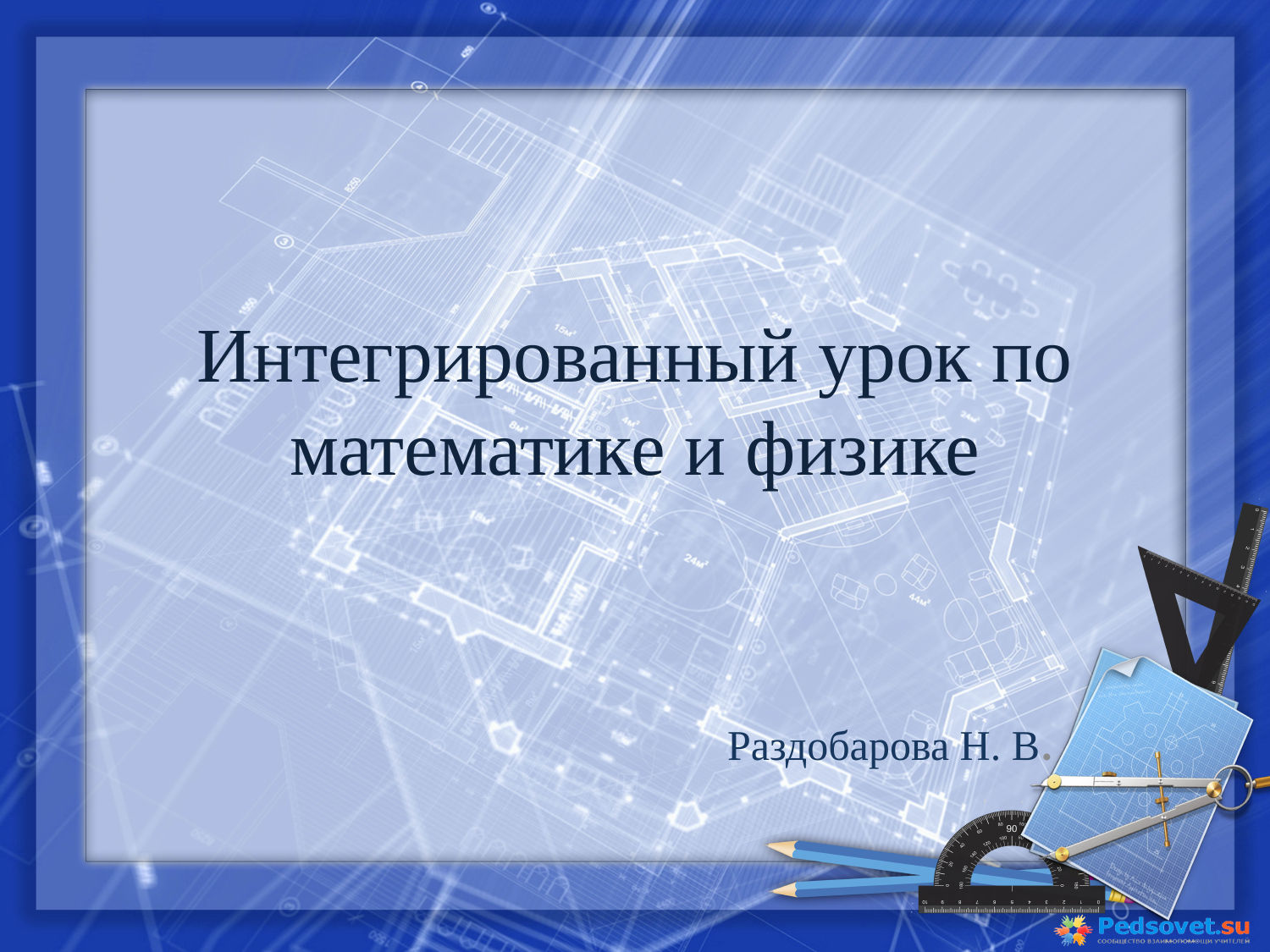

# Интегрированный урок по математике и физике

Раздобарова Н. В.